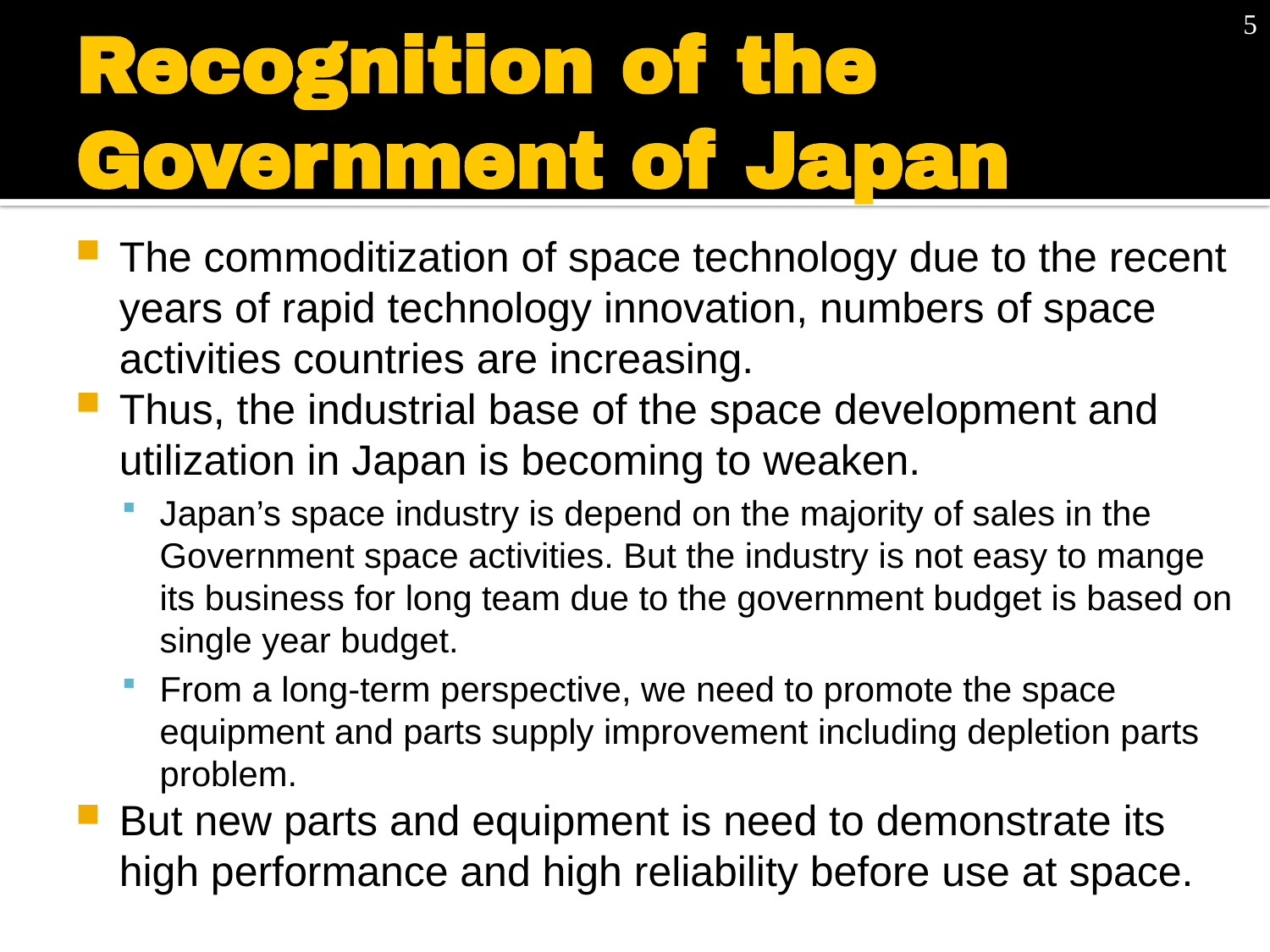

# Recognition of the Government of Japan
The commoditization of space technology due to the recent years of rapid technology innovation, numbers of space activities countries are increasing.
Thus, the industrial base of the space development and utilization in Japan is becoming to weaken.
Japan’s space industry is depend on the majority of sales in the Government space activities. But the industry is not easy to mange its business for long team due to the government budget is based on single year budget.
From a long-term perspective, we need to promote the space equipment and parts supply improvement including depletion parts problem.
But new parts and equipment is need to demonstrate its high performance and high reliability before use at space.